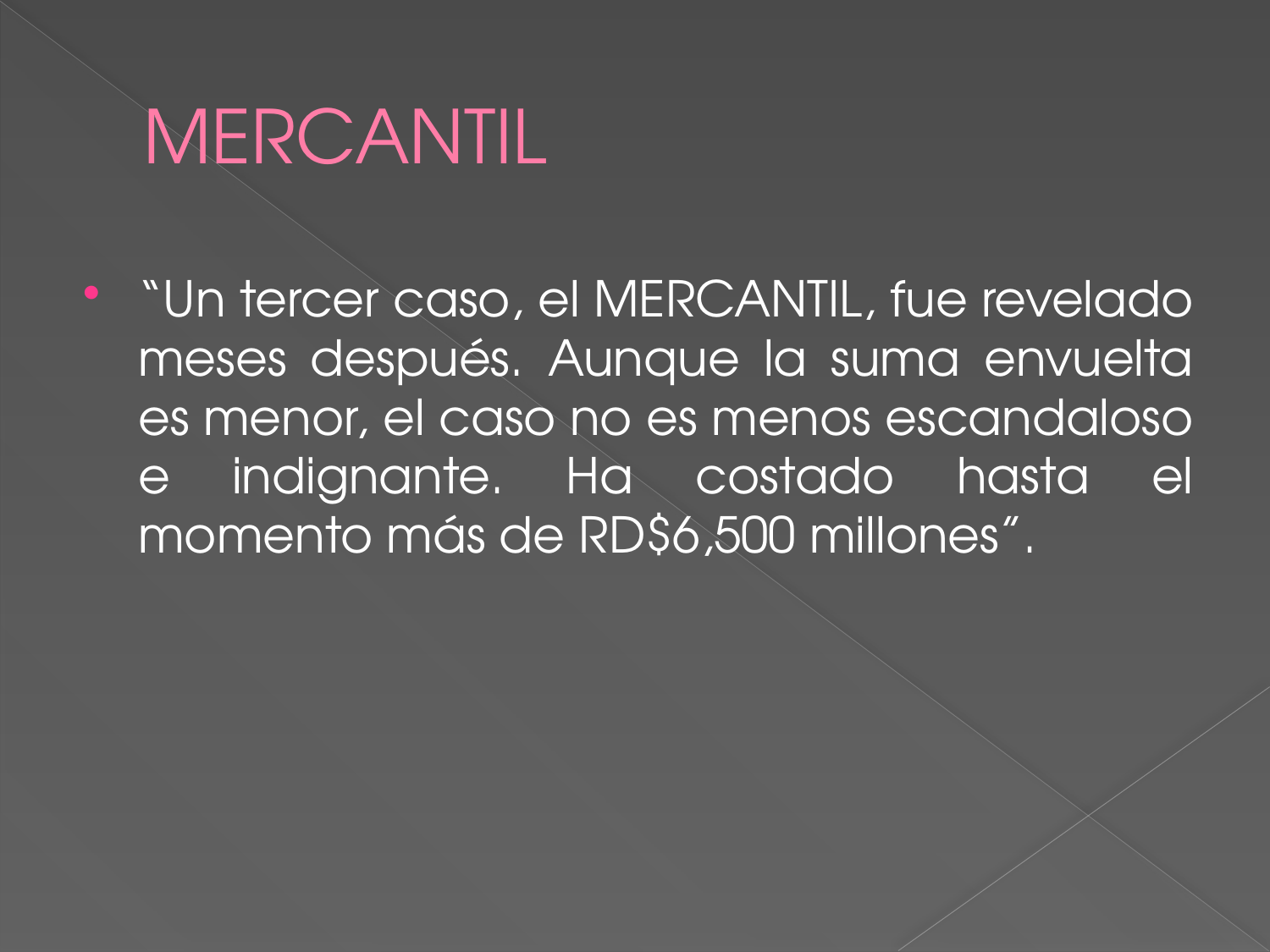

# MERCANTIL
“Un tercer caso, el MERCANTIL, fue revelado meses después. Aunque la suma envuelta es menor, el caso no es menos escandaloso e indignante. Ha costado hasta el momento más de RD$6,500 millones”.